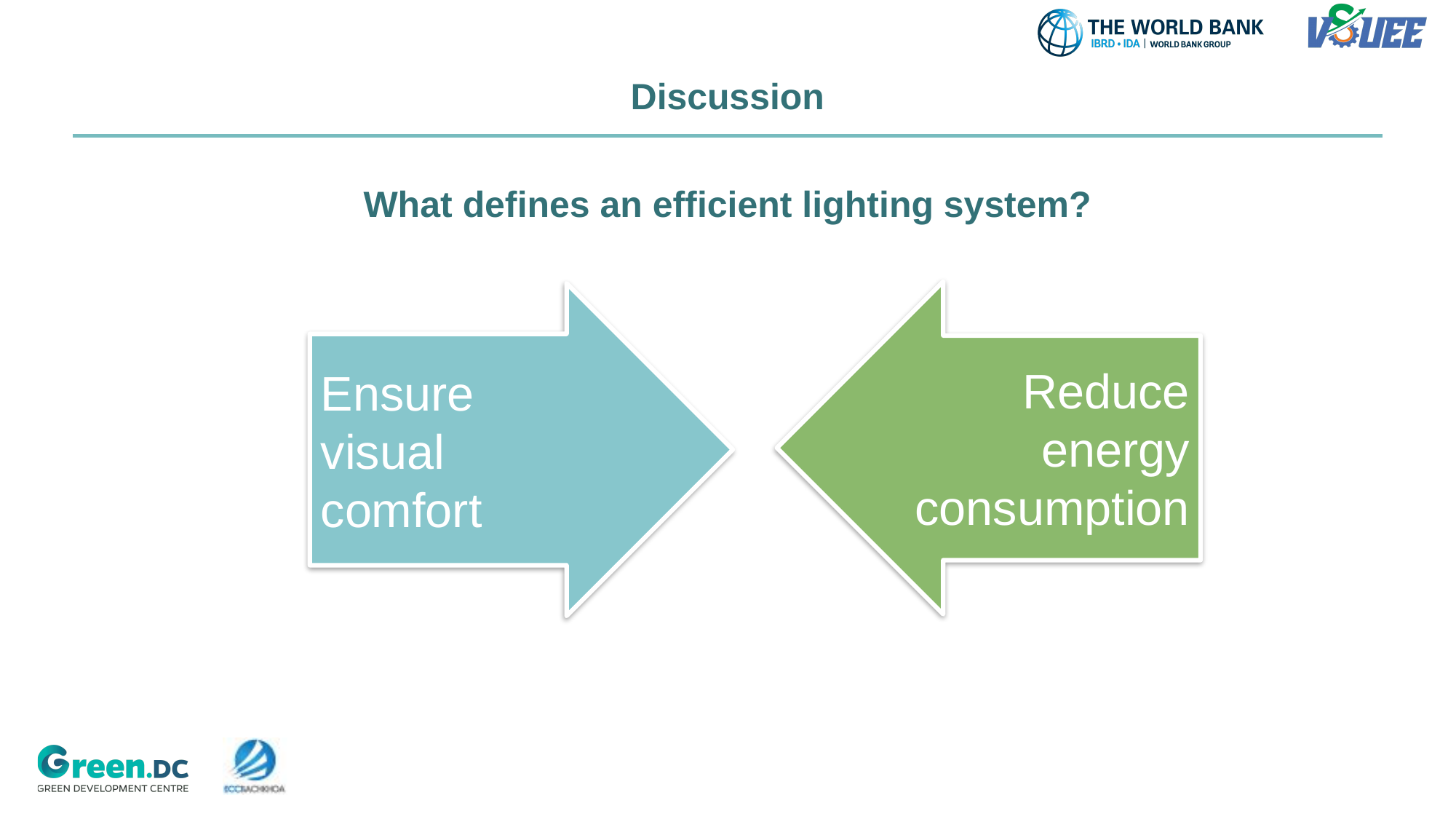

Discussion
# What defines an efficient lighting system?
Reduce energy consumption
Ensure visual comfort